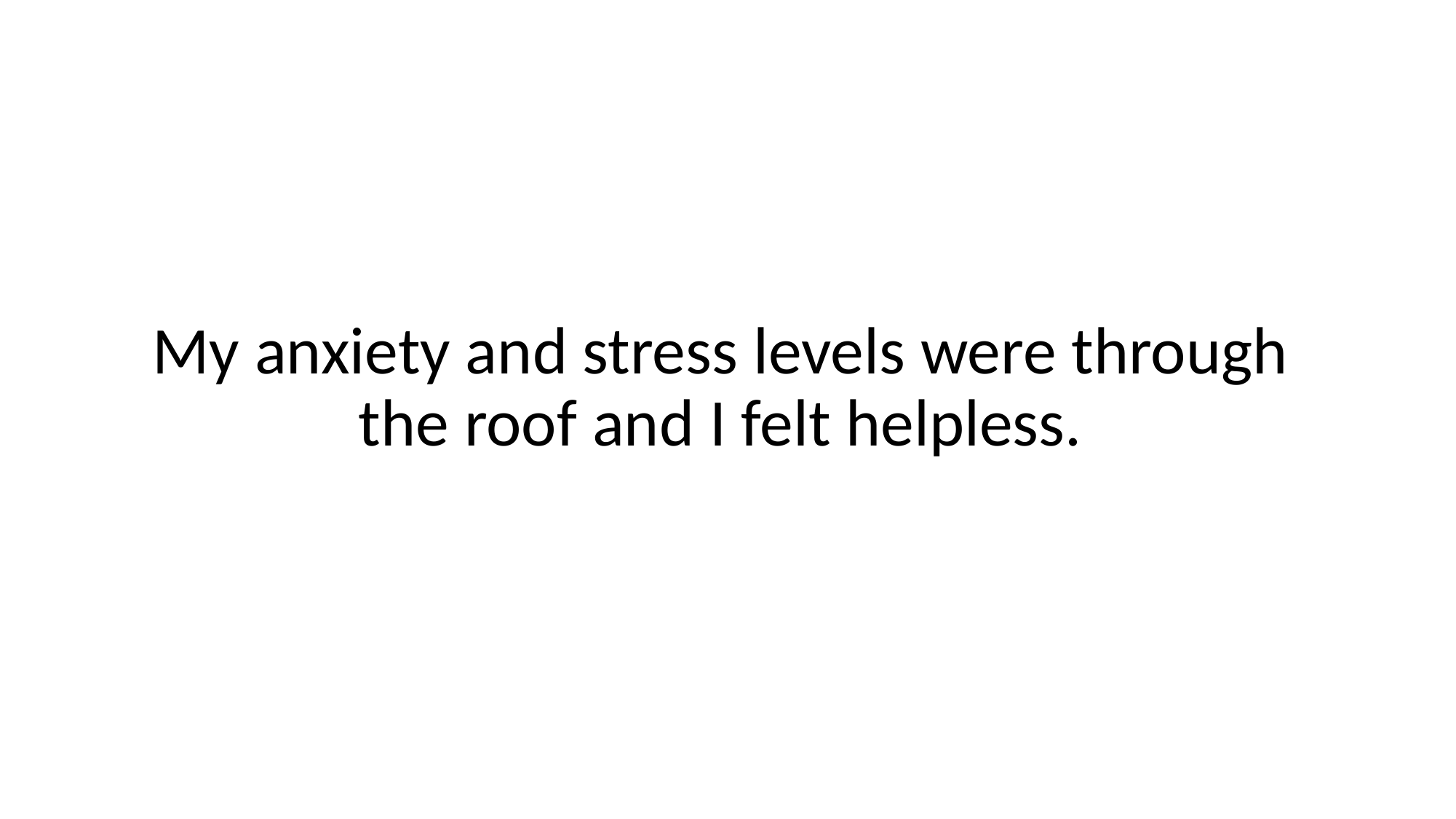

My anxiety and stress levels were through the roof and I felt helpless.